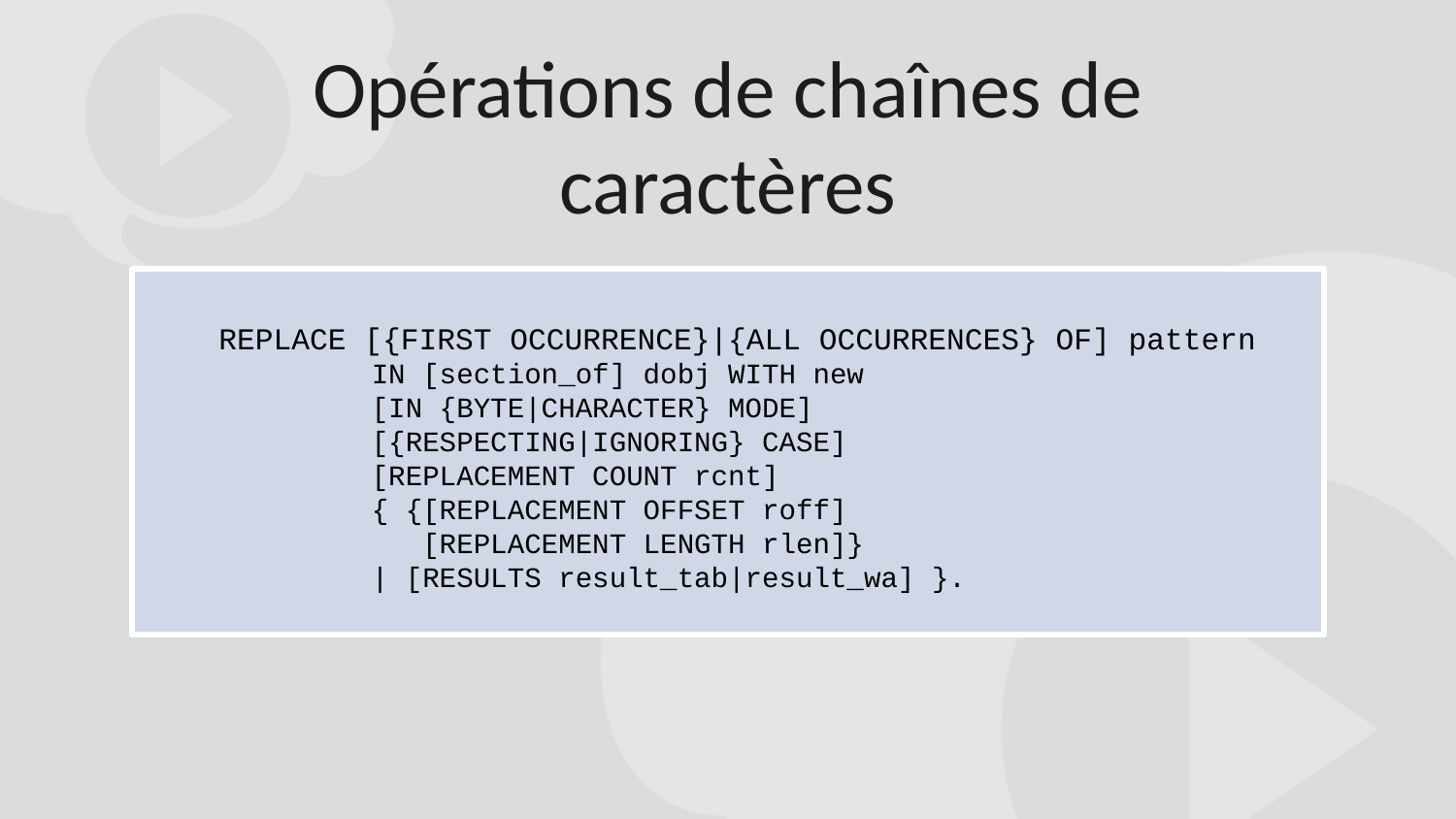

Opérations de chaînes de caractères

REPLACE [{FIRST OCCURRENCE}|{ALL OCCURRENCES} OF] pattern
         IN [section_of] dobj WITH new
         [IN {BYTE|CHARACTER} MODE]
         [{RESPECTING|IGNORING} CASE]
         [REPLACEMENT COUNT rcnt]
         { {[REPLACEMENT OFFSET roff]
            [REPLACEMENT LENGTH rlen]}
         | [RESULTS result_tab|result_wa] }.